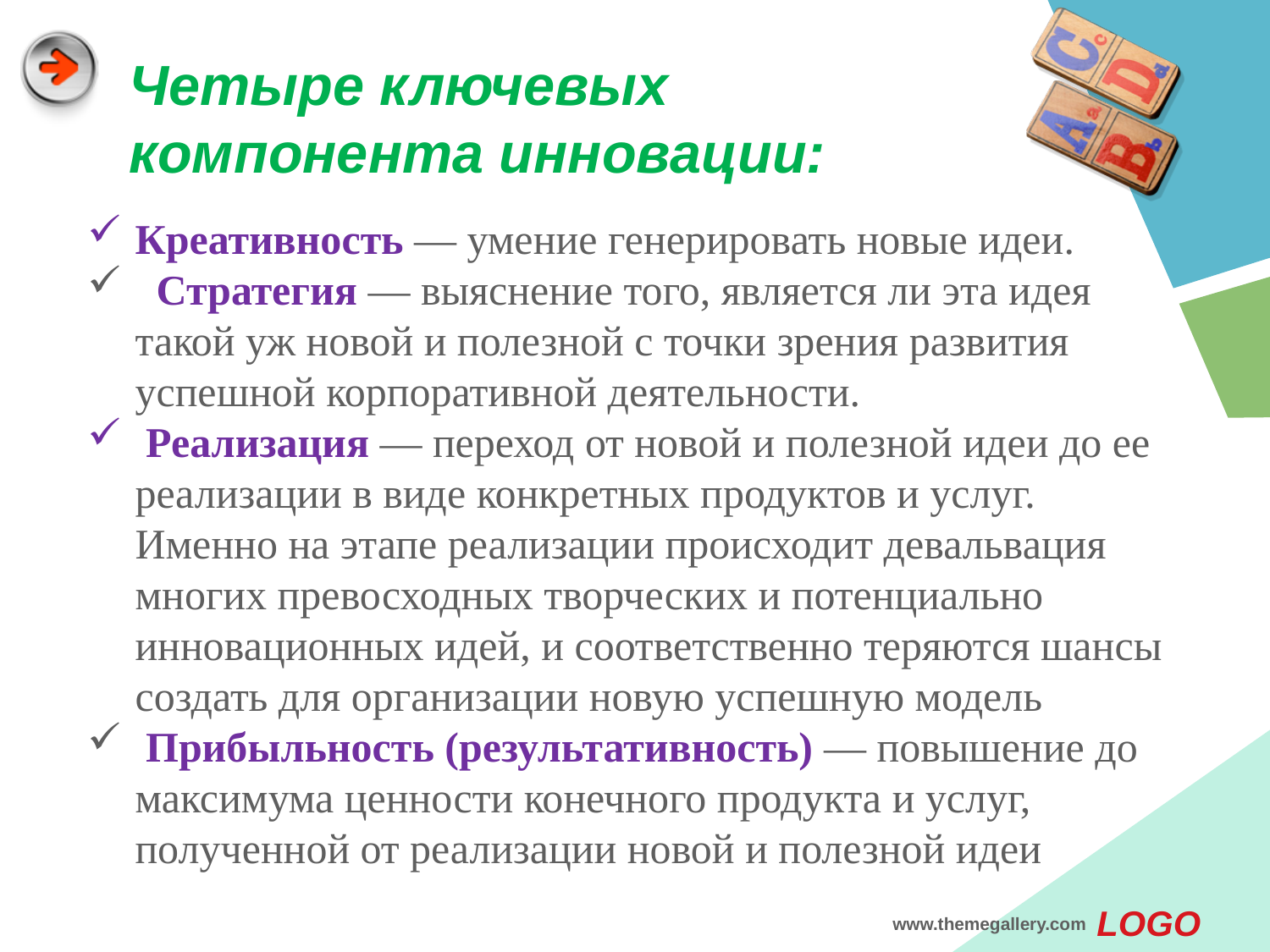

# Четыре ключевых компонента инновации:

Креативность — умение генерировать новые идеи.
  Стратегия — выяснение того, является ли эта идея такой уж новой и полезной с точки зрения развития успешной корпоративной деятельности.
 Реализация — переход от новой и полезной идеи до ее реализации в виде конкретных продуктов и услуг. Именно на этапе реализации происходит девальвация многих превосходных творческих и потенциально инновационных идей, и соответственно теряются шансы создать для организации новую успешную модель
 Прибыльность (результативность) — повышение до максимума ценности конечного продукта и услуг, полученной от реализации новой и полезной идеи
www.themegallery.com